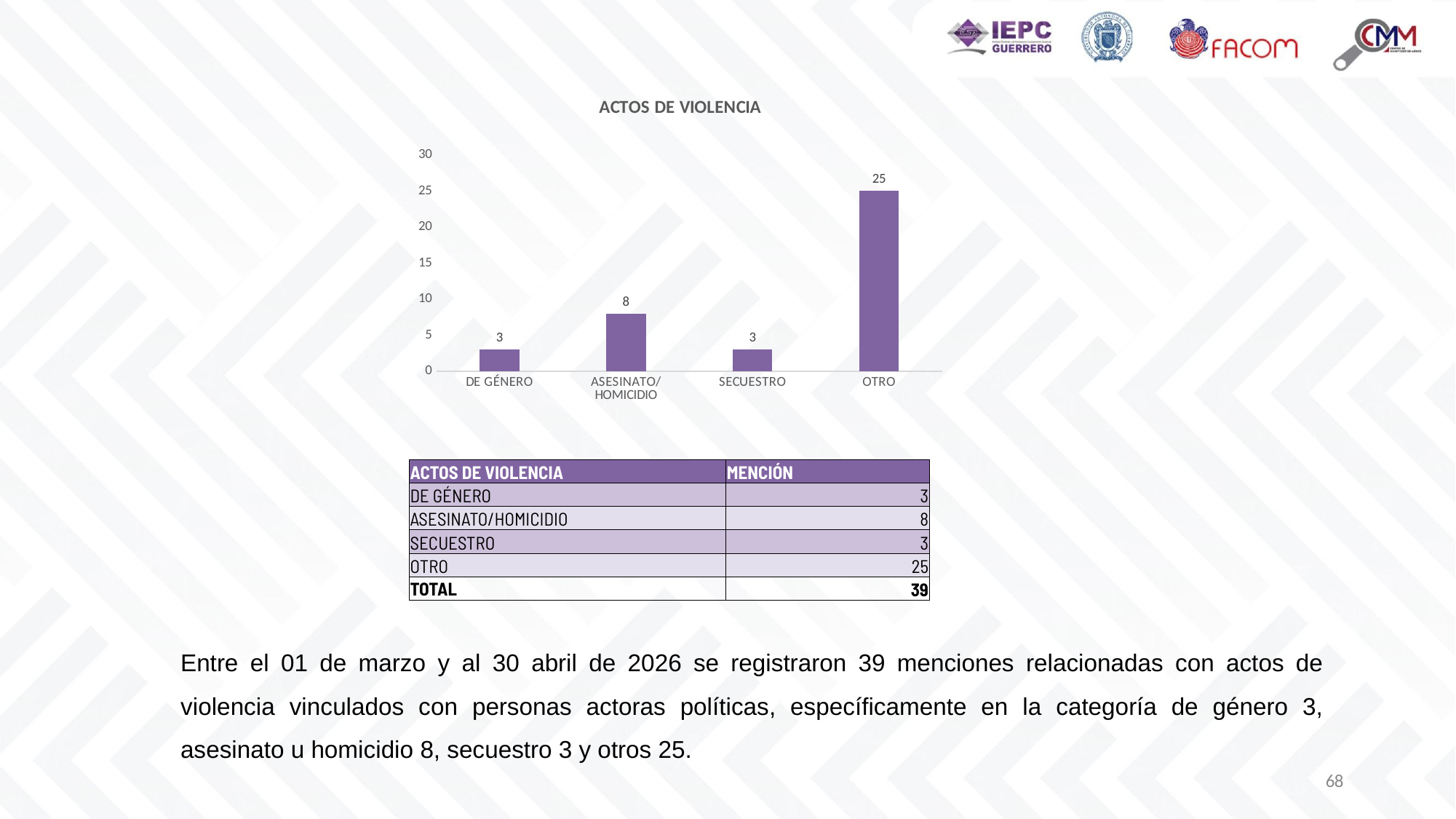

### Chart: ACTOS DE VIOLENCIA

| Category | MENCIÓN |
|---|---|
| DE GÉNERO | 3.0 |
| ASESINATO/HOMICIDIO | 8.0 |
| SECUESTRO | 3.0 |
| OTRO | 25.0 |
| ACTOS DE VIOLENCIA | MENCIÓN |
| --- | --- |
| DE GÉNERO | 3 |
| ASESINATO/HOMICIDIO | 8 |
| SECUESTRO | 3 |
| OTRO | 25 |
| TOTAL | 39 |
Entre el 01 de marzo y al 30 abril de 2026 se registraron 39 menciones relacionadas con actos de violencia vinculados con personas actoras políticas, específicamente en la categoría de género 3, asesinato u homicidio 8, secuestro 3 y otros 25.
68